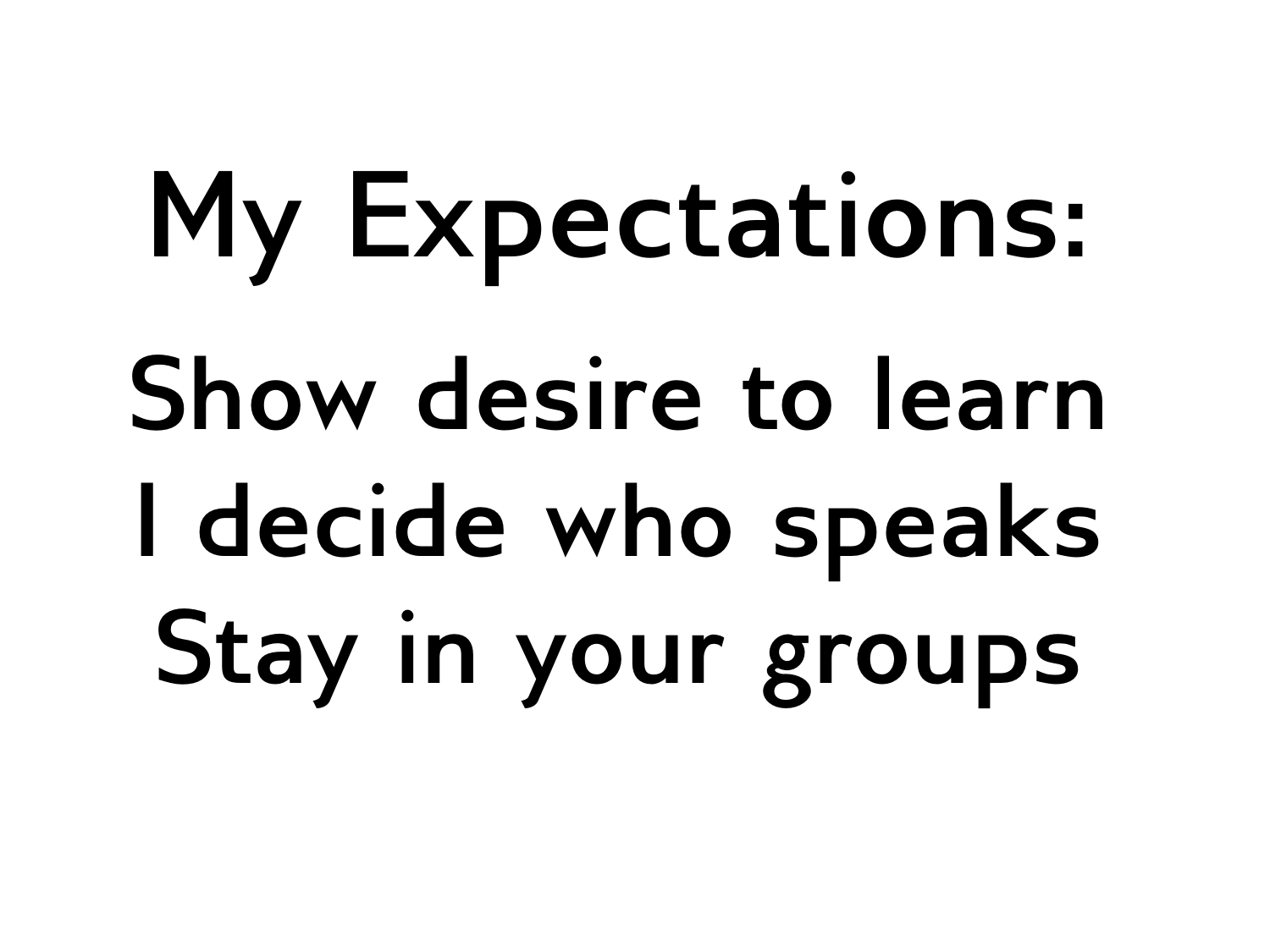

My Expectations:

Show desire to learn
I decide who speaks
Stay in your groups